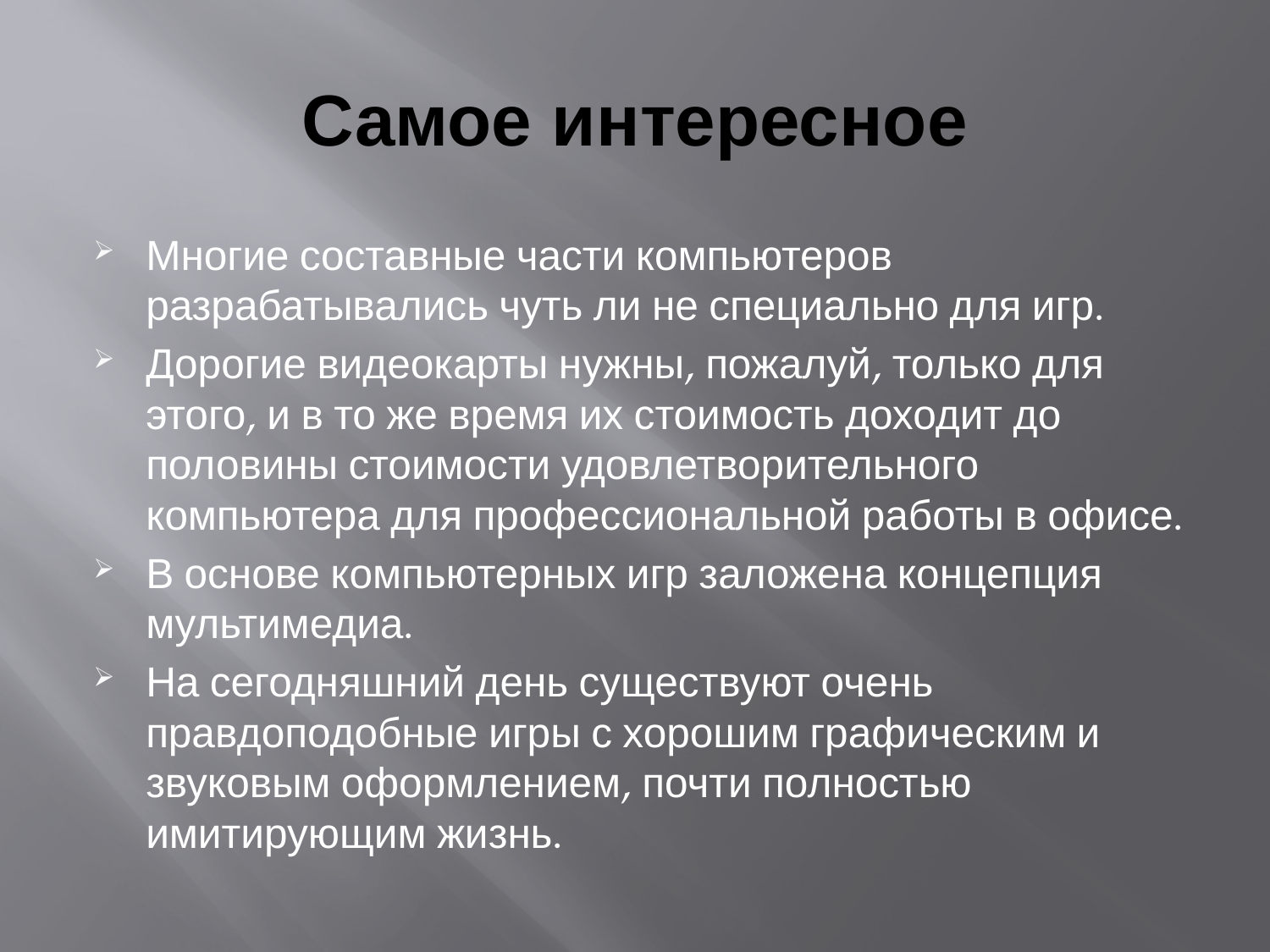

# Самое интересное
Многие составные части компьютеров разрабатывались чуть ли не специально для игр.
Дорогие видеокарты нужны, пожалуй, только для этого, и в то же время их стоимость доходит до половины стоимости удовлетворительного компьютера для профессиональной работы в офисе.
В основе компьютерных игр заложена концепция мультимедиа.
На сегодняшний день существуют очень правдоподобные игры с хорошим графическим и звуковым оформлением, почти полностью имитирующим жизнь.